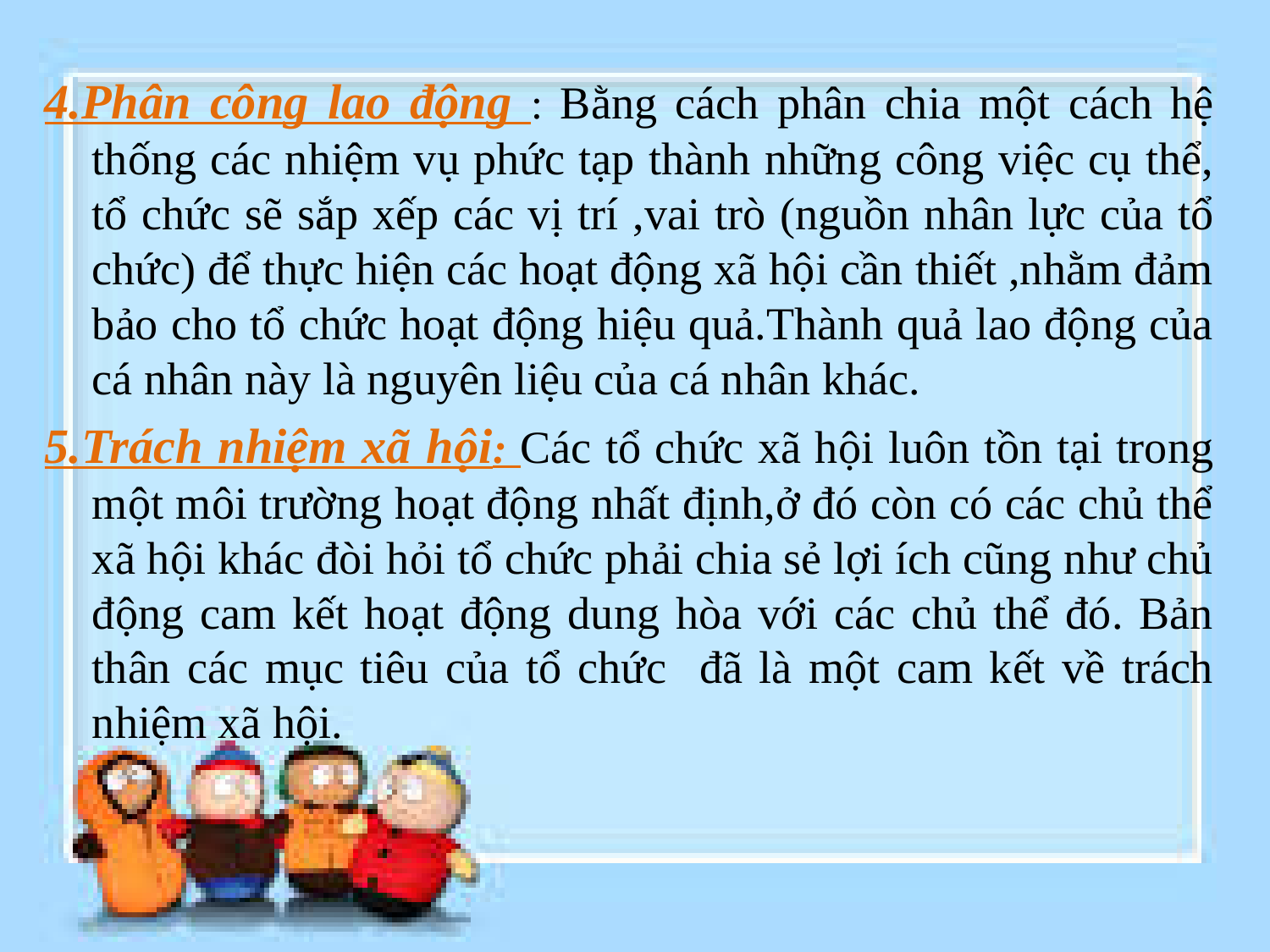

4.Phân công lao động : Bằng cách phân chia một cách hệ thống các nhiệm vụ phức tạp thành những công việc cụ thể, tổ chức sẽ sắp xếp các vị trí ,vai trò (nguồn nhân lực của tổ chức) để thực hiện các hoạt động xã hội cần thiết ,nhằm đảm bảo cho tổ chức hoạt động hiệu quả.Thành quả lao động của cá nhân này là nguyên liệu của cá nhân khác.
5.Trách nhiệm xã hội: Các tổ chức xã hội luôn tồn tại trong một môi trường hoạt động nhất định,ở đó còn có các chủ thể xã hội khác đòi hỏi tổ chức phải chia sẻ lợi ích cũng như chủ động cam kết hoạt động dung hòa với các chủ thể đó. Bản thân các mục tiêu của tổ chức  đã là một cam kết về trách nhiệm xã hội.